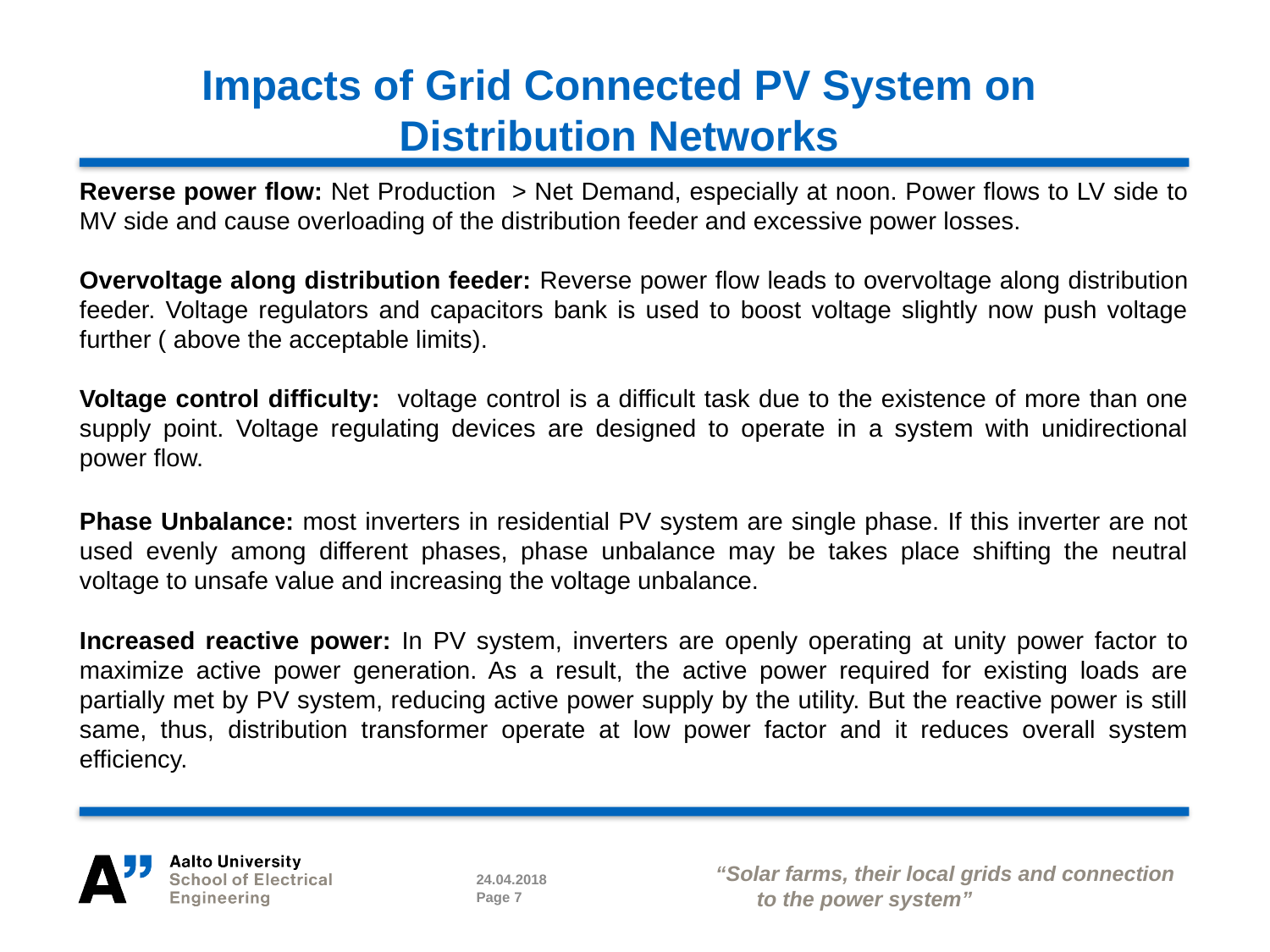

# Impacts of Grid Connected PV System on Distribution Networks
Reverse power flow: Net Production  > Net Demand, especially at noon. Power flows to LV side to MV side and cause overloading of the distribution feeder and excessive power losses.

Overvoltage along distribution feeder: Reverse power flow leads to overvoltage along distribution feeder. Voltage regulators and capacitors bank is used to boost voltage slightly now push voltage further ( above the acceptable limits).

Voltage control difficulty:  voltage control is a difficult task due to the existence of more than one supply point. Voltage regulating devices are designed to operate in a system with unidirectional power flow.

Phase Unbalance: most inverters in residential PV system are single phase. If this inverter are not used evenly among different phases, phase unbalance may be takes place shifting the neutral voltage to unsafe value and increasing the voltage unbalance.

Increased reactive power: In PV system, inverters are openly operating at unity power factor to maximize active power generation. As a result, the active power required for existing loads are partially met by PV system, reducing active power supply by the utility. But the reactive power is still same, thus, distribution transformer operate at low power factor and it reduces overall system efficiency.

“Solar farms, their local grids and connection         to the power system”
24.04.2018
Page 7